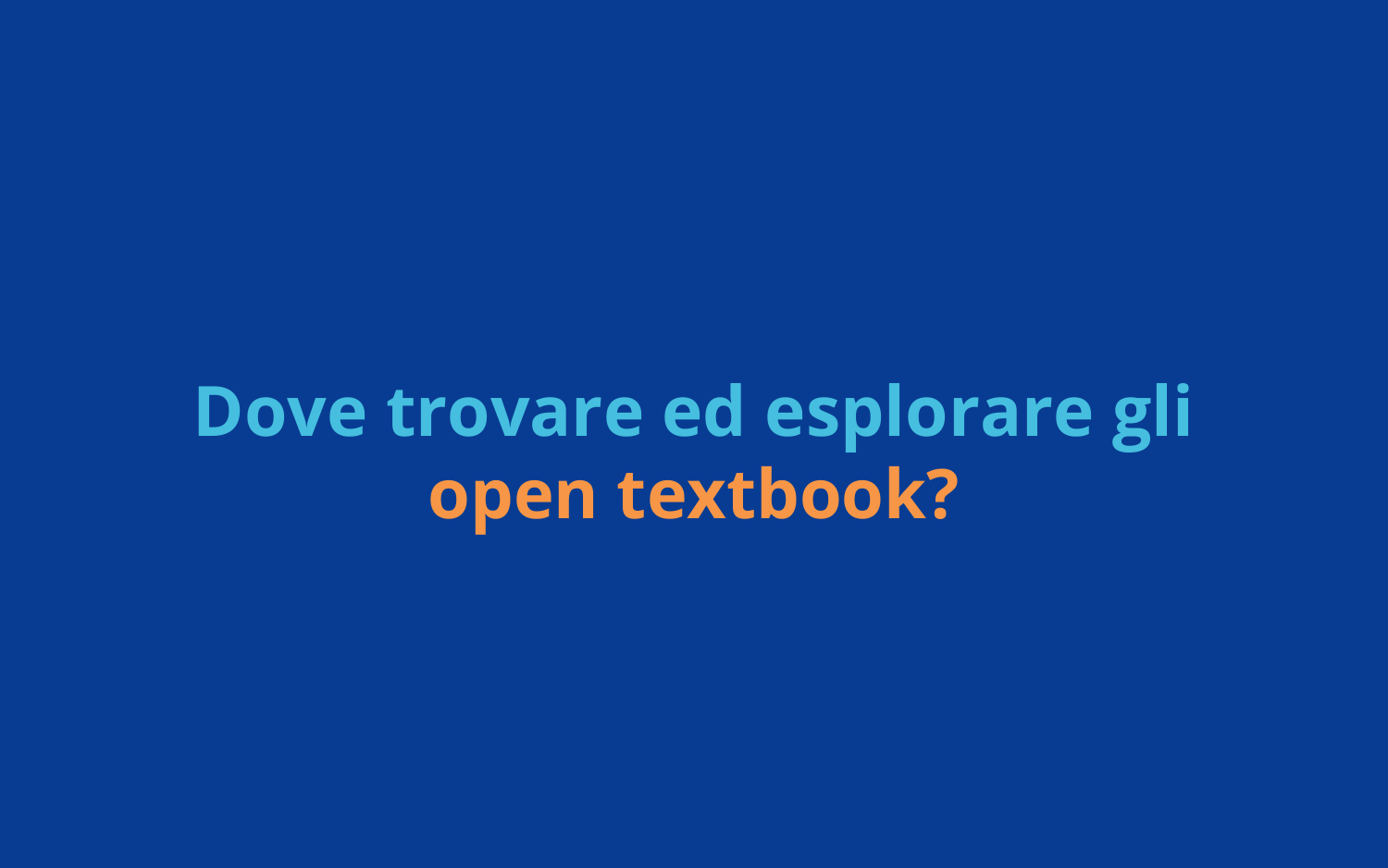

# Dove trovare ed esplorare gli open textbook?